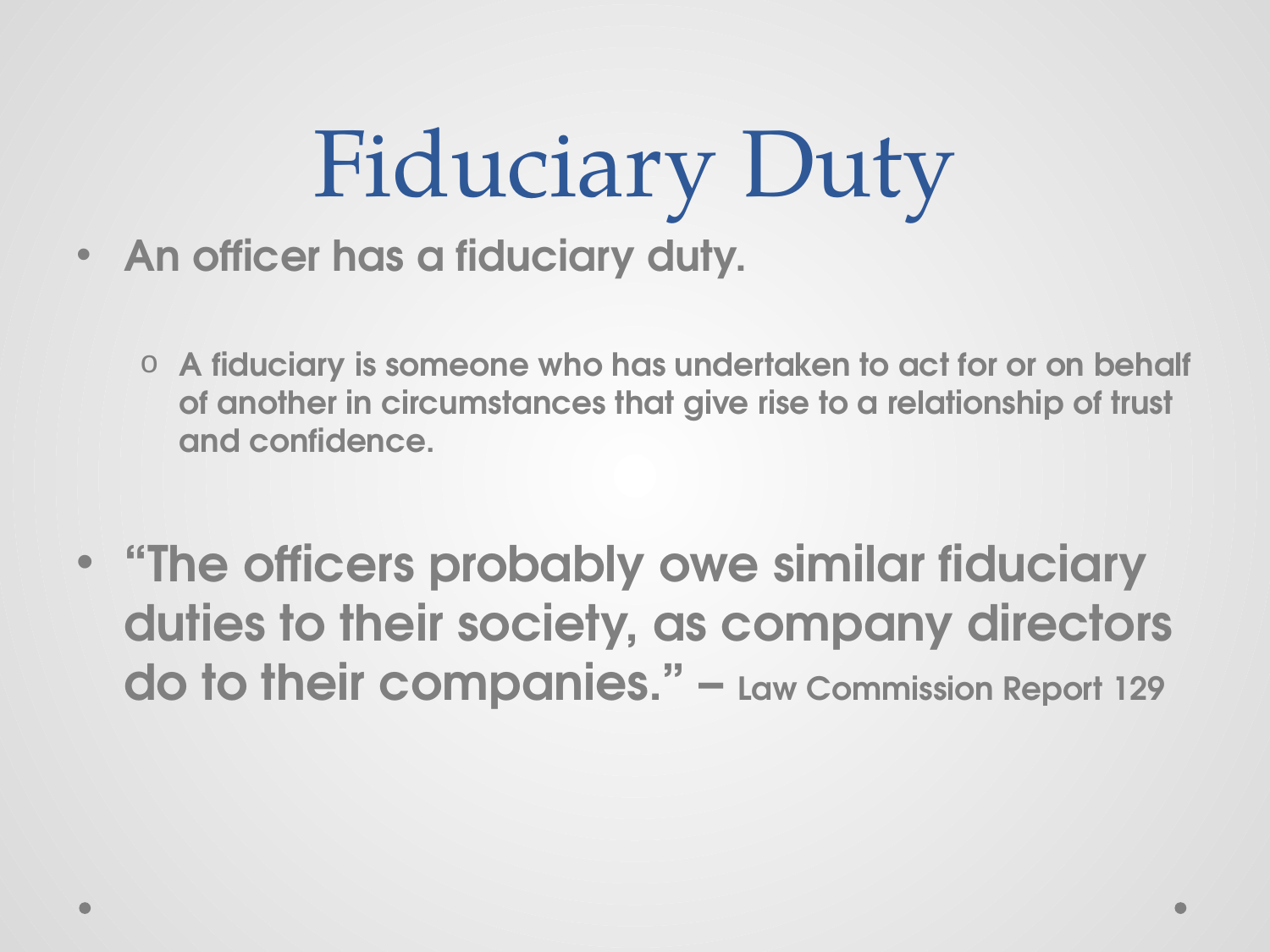

# Fiduciary Duty
An officer has a fiduciary duty.

A fiduciary is someone who has undertaken to act for or on behalf of another in circumstances that give rise to a relationship of trust and confidence.

“The officers probably owe similar fiduciary duties to their society, as company directors do to their companies.” – Law Commission Report 129